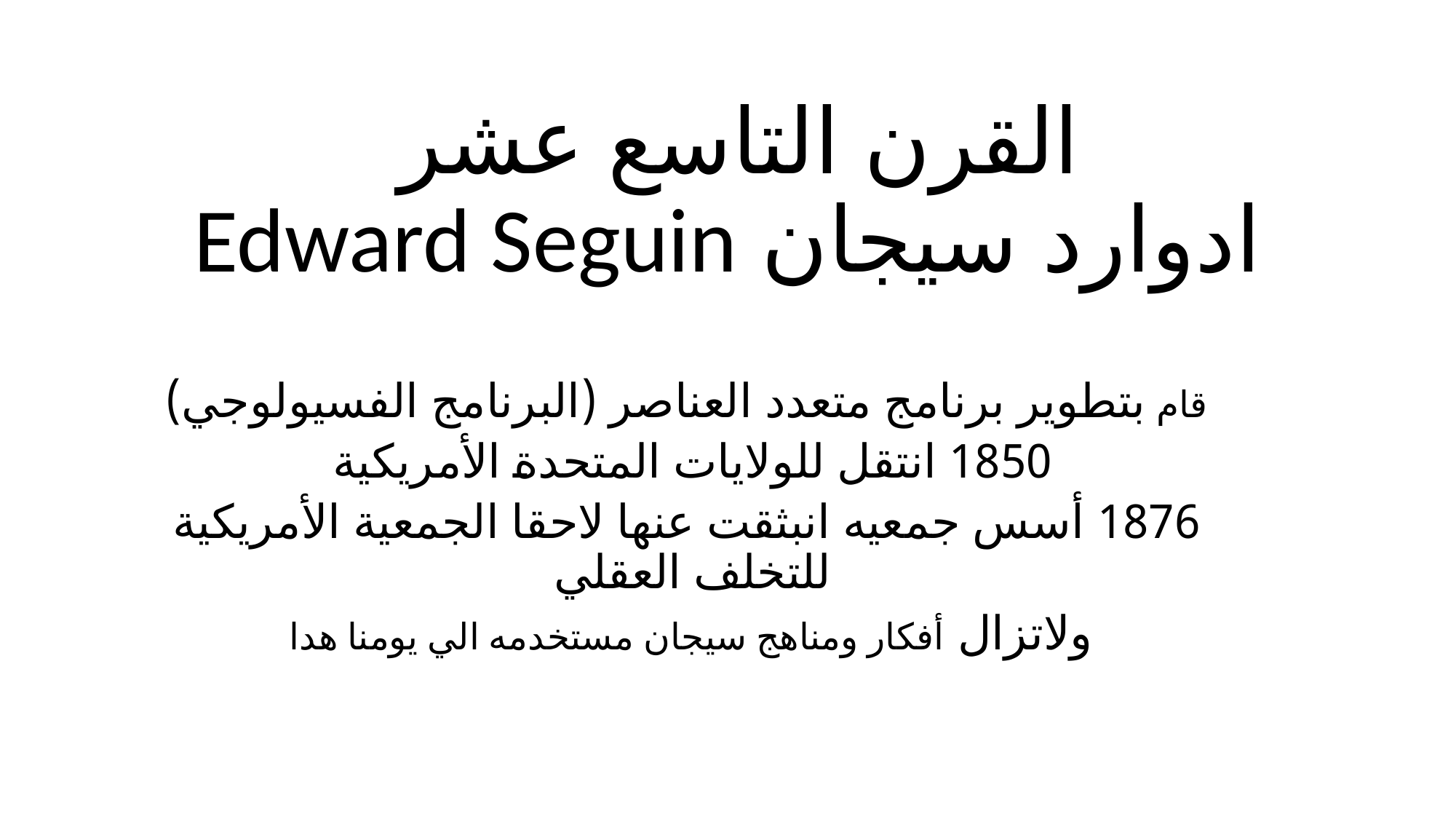

# القرن التاسع عشر ادوارد سيجان Edward Seguin
قام بتطوير برنامج متعدد العناصر (البرنامج الفسيولوجي)
1850 انتقل للولايات المتحدة الأمريكية
1876 أسس جمعيه انبثقت عنها لاحقا الجمعية الأمريكية للتخلف العقلي
ولاتزال أفكار ومناهج سيجان مستخدمه الي يومنا هدا